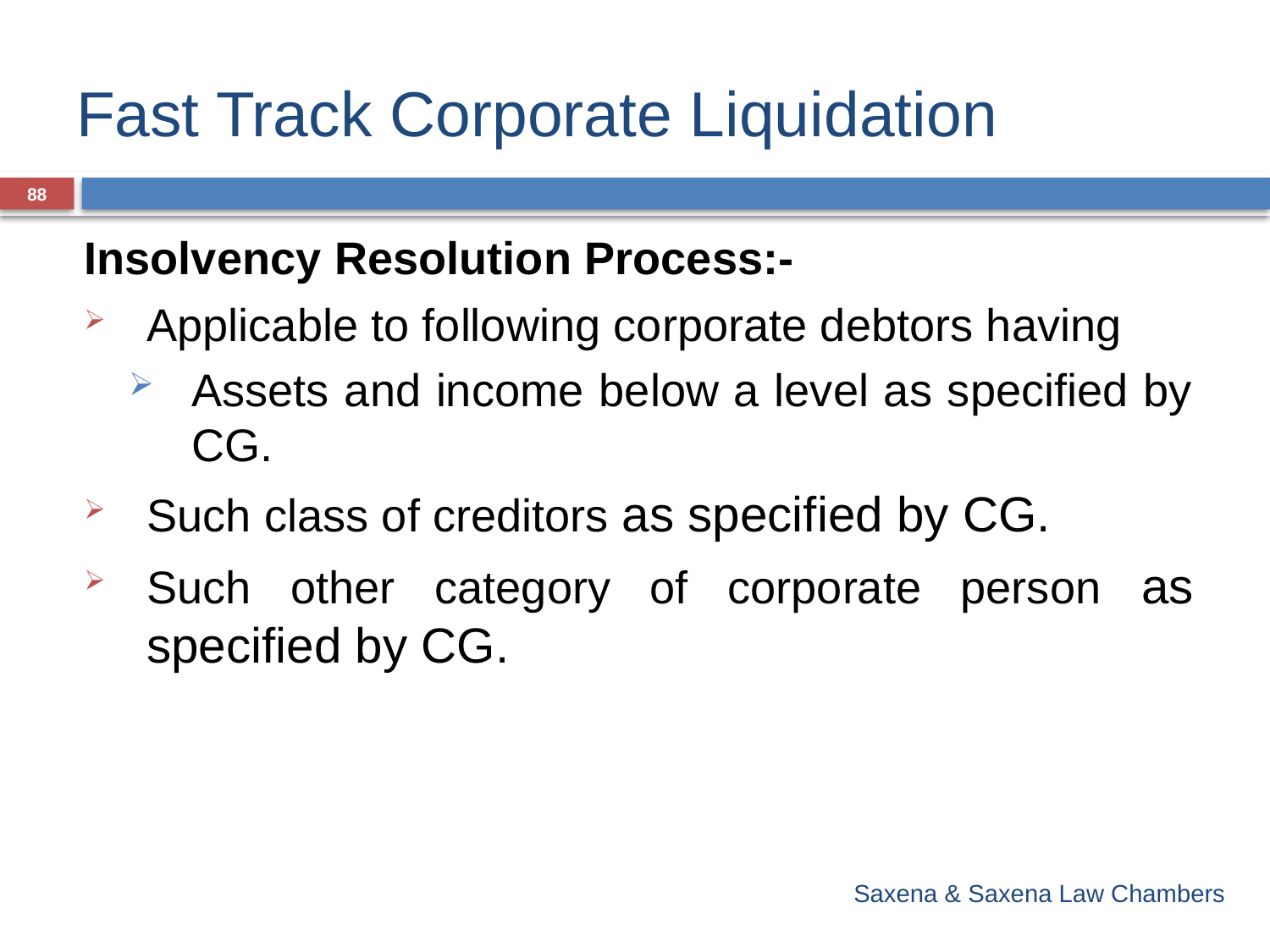

# Fast Track Corporate Liquidation
88
Insolvency Resolution Process:-
Applicable to following corporate debtors having
Assets and income below a level as specified by CG.
Such class of creditors as specified by CG.
Such other category of corporate person as specified by CG.

Saxena & Saxena Law Chambers